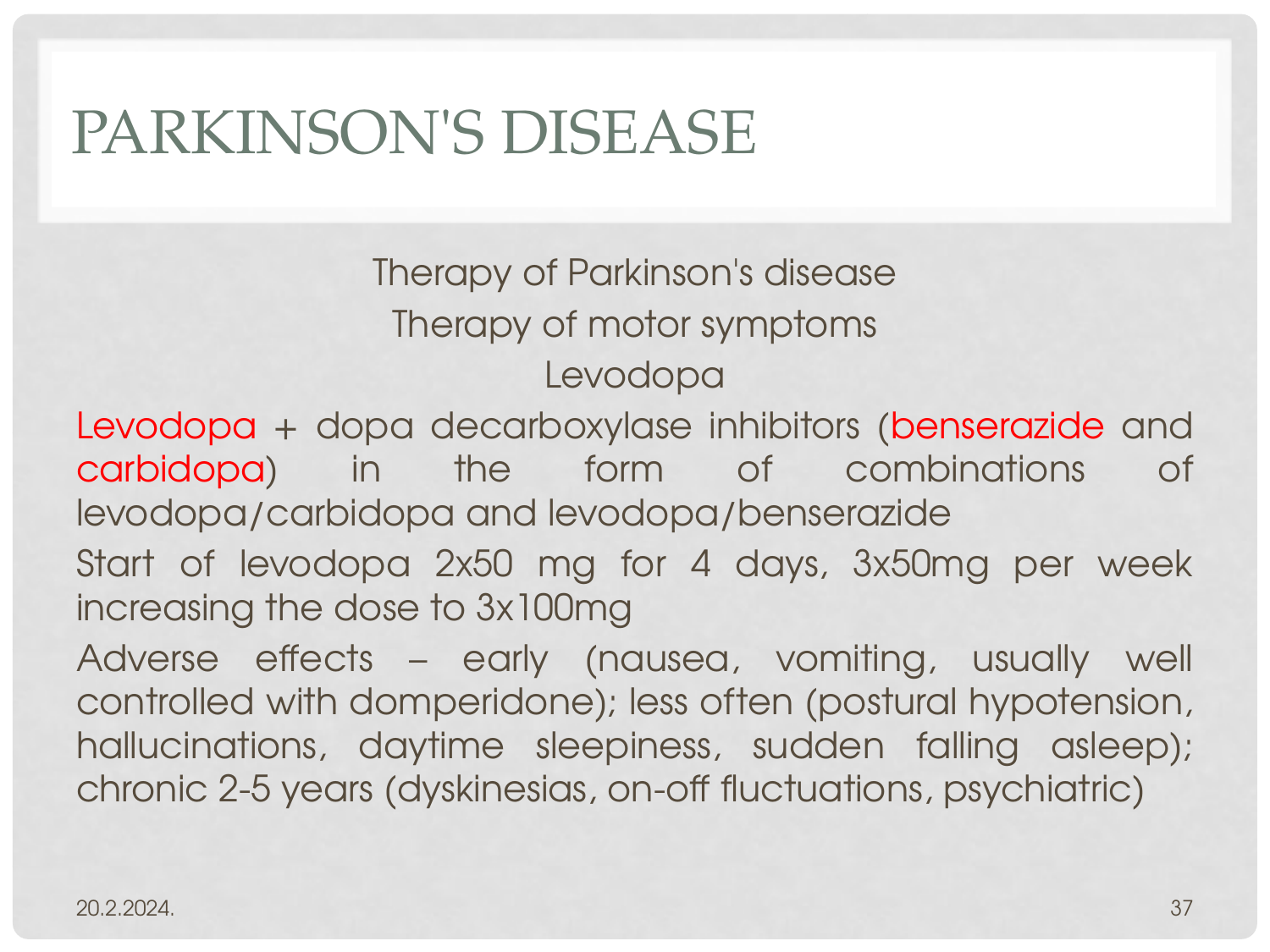

# PARKINSON'S DISEASE
Therapy of Parkinson's disease
Therapy of motor symptoms
Levodopa
Levodopa + dopa decarboxylase inhibitors (benserazide and carbidopa) in the form of combinations of levodopa/carbidopa and levodopa/benserazide
Start of levodopa 2x50 mg for 4 days, 3x50mg per week increasing the dose to 3x100mg
Adverse effects – early (nausea, vomiting, usually well controlled with domperidone); less often (postural hypotension, hallucinations, daytime sleepiness, sudden falling asleep); chronic 2-5 years (dyskinesias, on-off fluctuations, psychiatric)
20.2.2024.
37